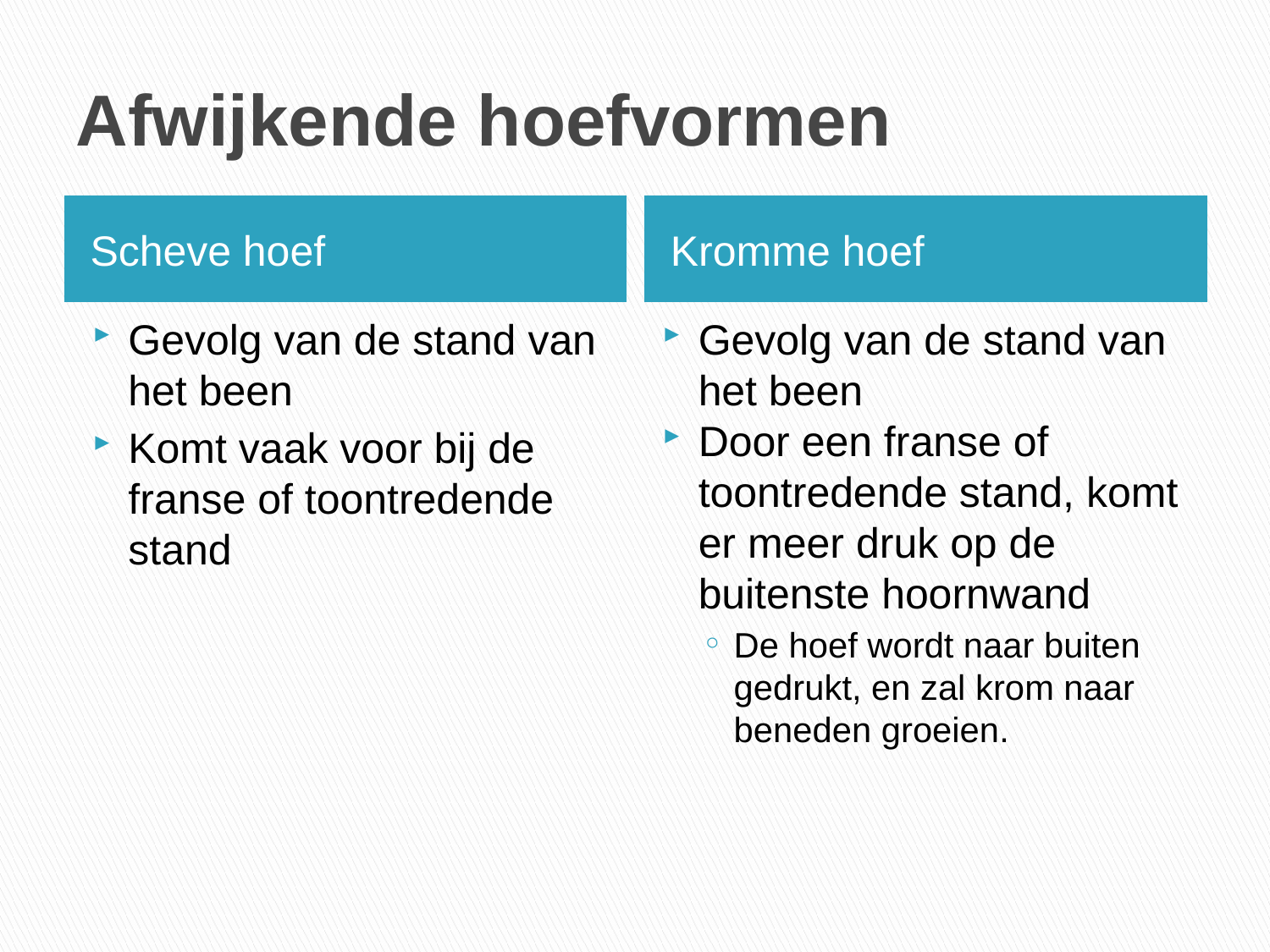

# Afwijkende hoefvormen
Scheve hoef
Kromme hoef
Gevolg van de stand van het been
Komt vaak voor bij de franse of toontredende stand

Gevolg van de stand van het been
Door een franse of toontredende stand, komt er meer druk op de buitenste hoornwand
De hoef wordt naar buiten gedrukt, en zal krom naar beneden groeien.